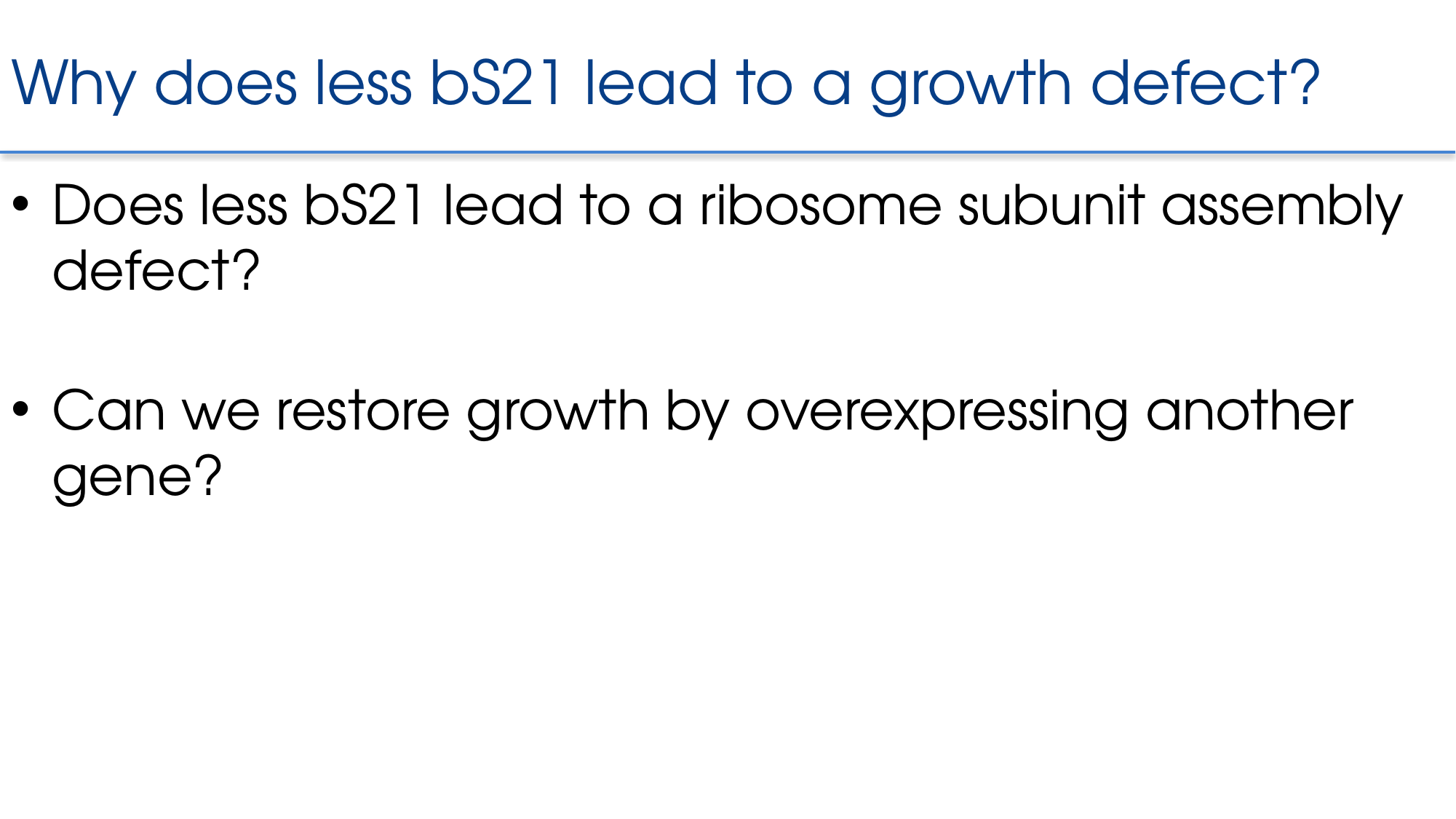

# Why does less bS21 lead to a growth defect?
Does less bS21 lead to a ribosome subunit assembly defect?

Can we restore growth by overexpressing another gene?